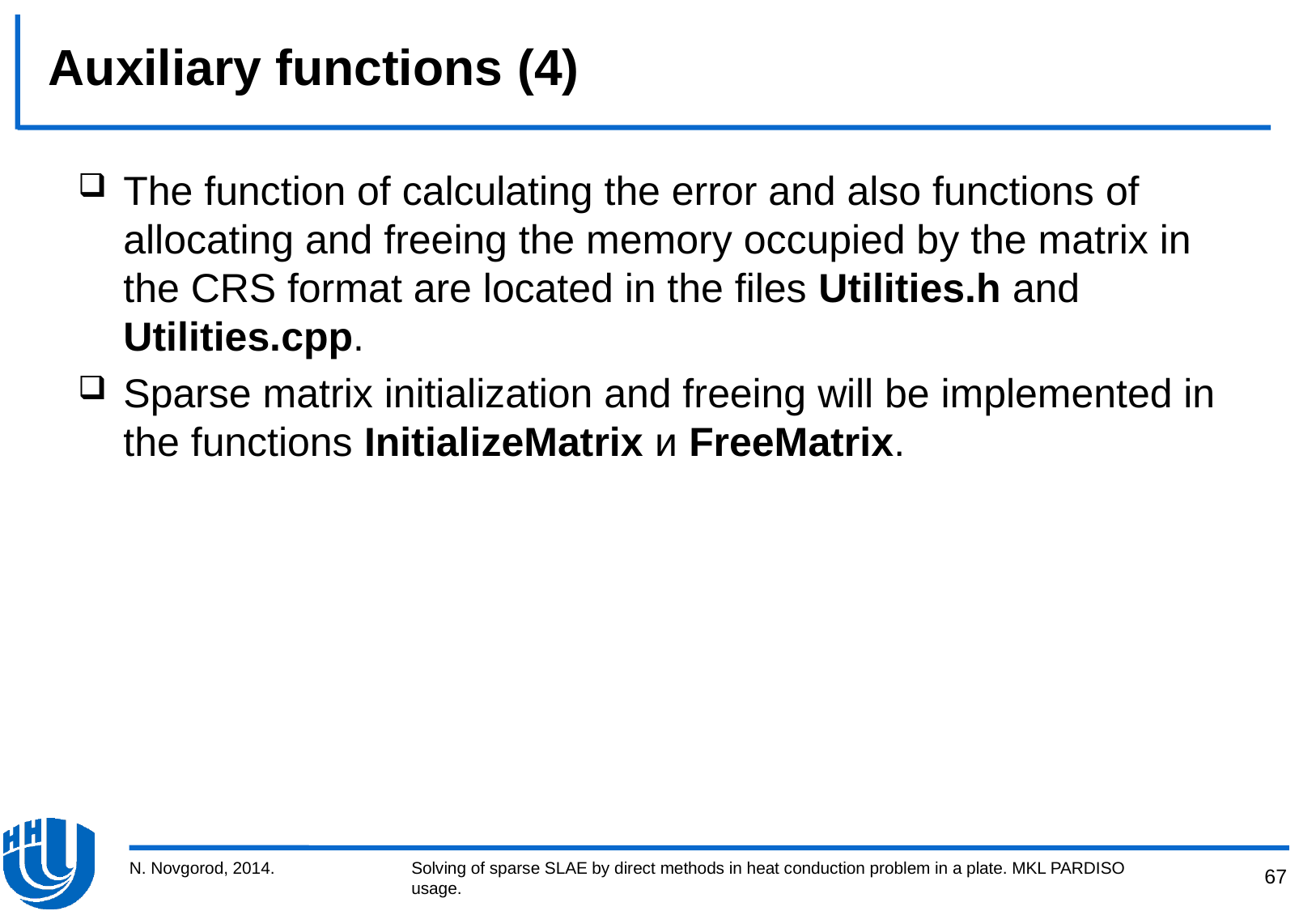

# Auxiliary functions (4)
The function of calculating the error and also functions of allocating and freeing the memory occupied by the matrix in the CRS format are located in the files Utilities.h and Utilities.cpp.
Sparse matrix initialization and freeing will be implemented in the functions InitializeMatrix и FreeMatrix.

N. Novgorod, 2014.
Solving of sparse SLAE by direct methods in heat conduction problem in a plate. MKL PARDISO usage.